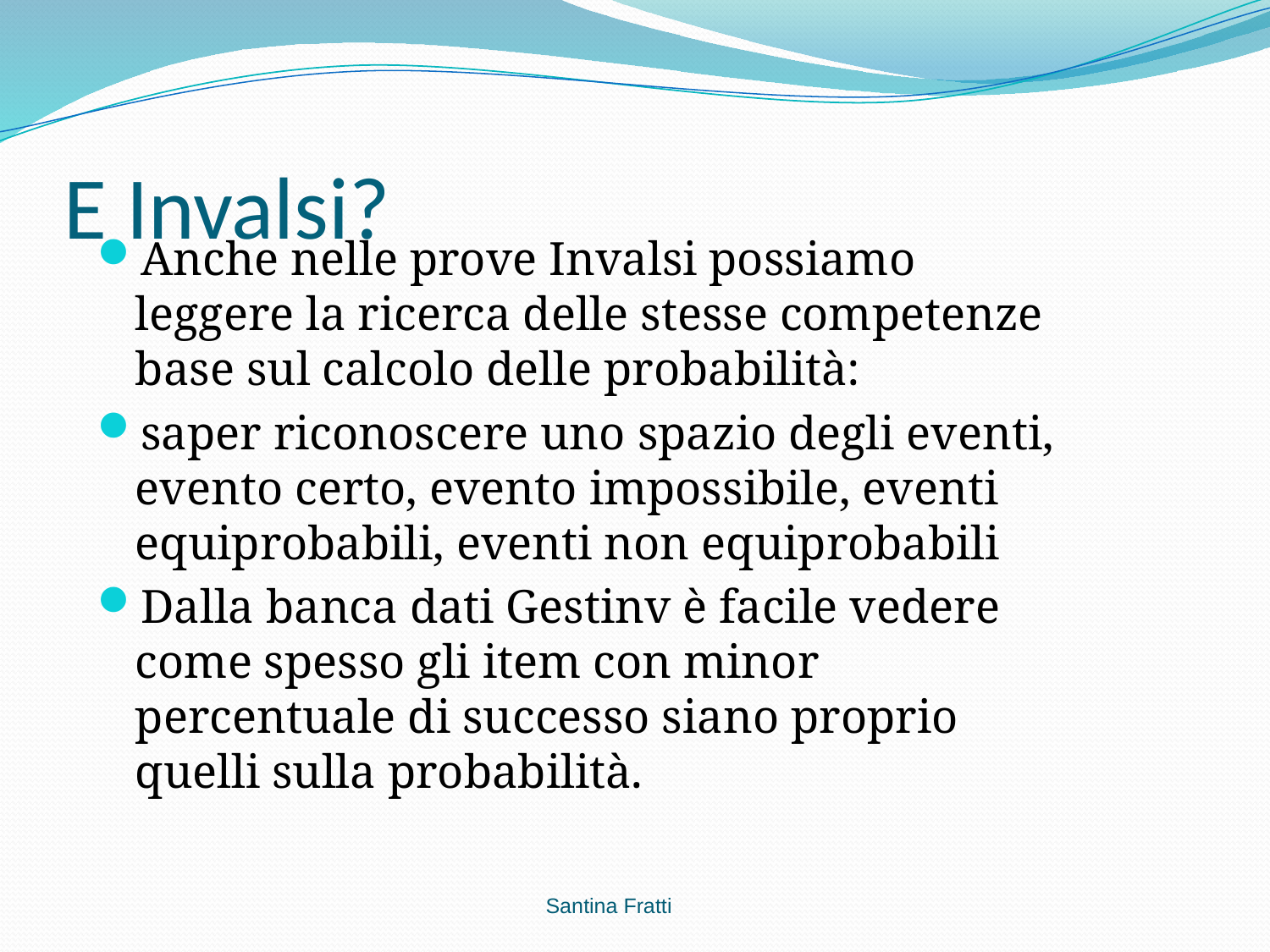

# E Invalsi?
Anche nelle prove Invalsi possiamo leggere la ricerca delle stesse competenze base sul calcolo delle probabilità:
saper riconoscere uno spazio degli eventi, evento certo, evento impossibile, eventi equiprobabili, eventi non equiprobabili
Dalla banca dati Gestinv è facile vedere come spesso gli item con minor percentuale di successo siano proprio quelli sulla probabilità.
Santina Fratti